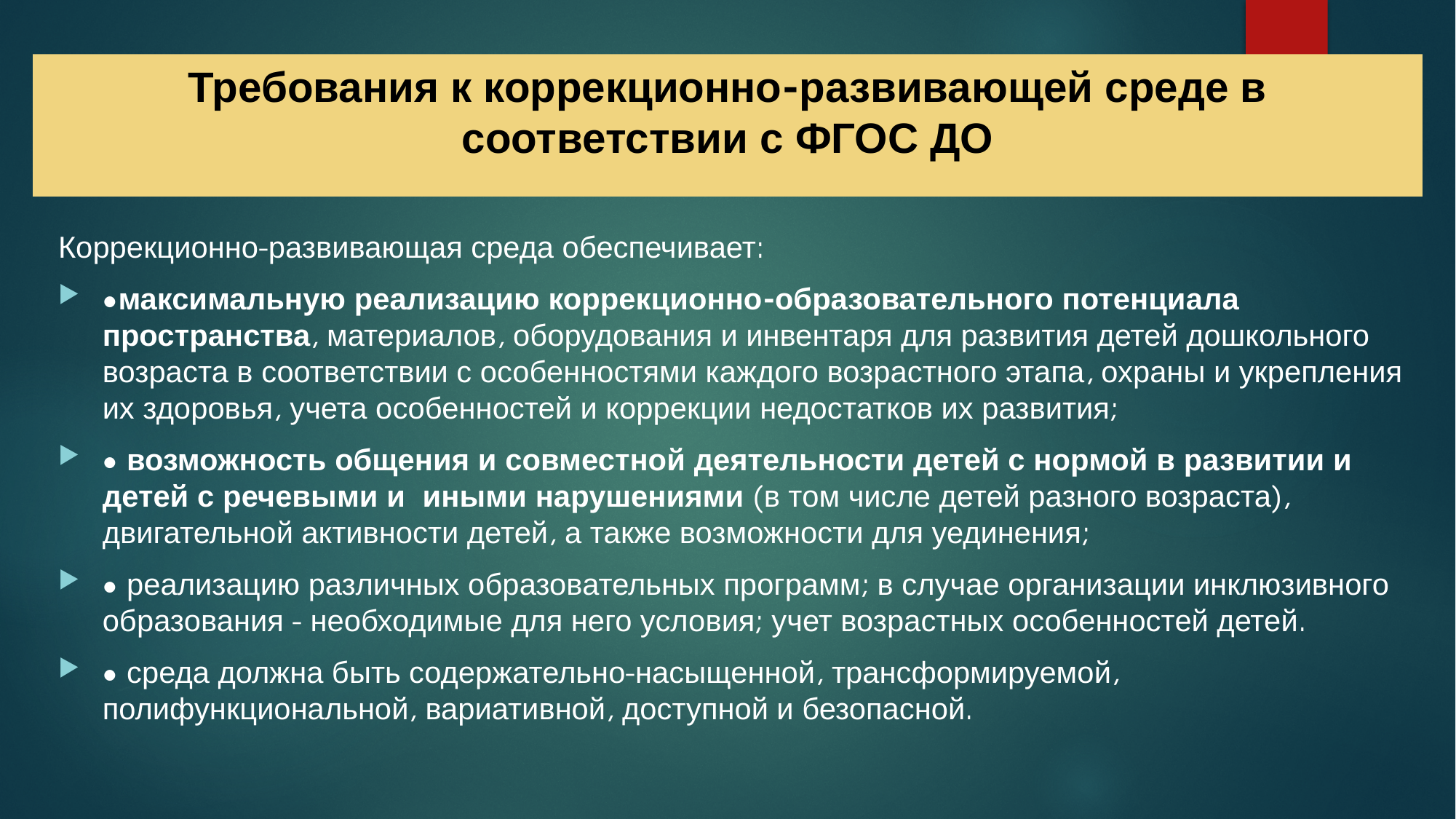

# Требования к коррекционно-развивающей среде в соответствии с ФГОС ДО
Коррекционно-развивающая среда обеспечивает:
•максимальную реализацию коррекционно-образовательного потенциала пространства, материалов, оборудования и инвентаря для развития детей дошкольного возраста в соответствии с особенностями каждого возрастного этапа, охраны и укрепления их здоровья, учета особенностей и коррекции недостатков их развития;
• возможность общения и совместной деятельности детей с нормой в развитии и детей с речевыми и  иными нарушениями (в том числе детей разного возраста), двигательной активности детей, а также возможности для уединения;
• реализацию различных образовательных программ; в случае организации инклюзивного образования - необходимые для него условия; учет возрастных особенностей детей.
• среда должна быть содержательно-насыщенной, трансформируемой, полифункциональной, вариативной, доступной и безопасной.